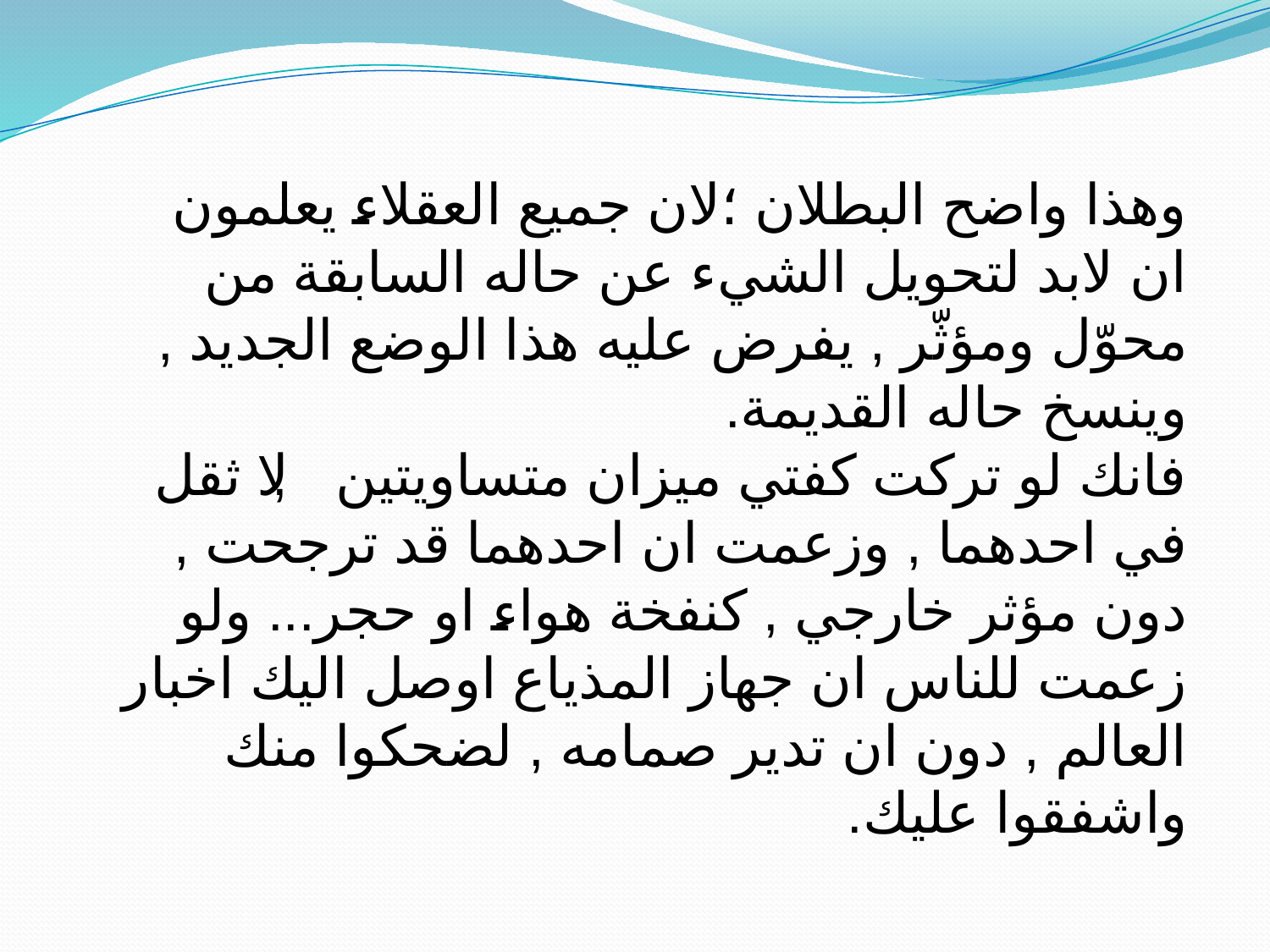

#
وهذا واضح البطلان ؛لان جميع العقلاء يعلمون ان لابد لتحويل الشيء عن حاله السابقة من محوّل ومؤثّر , يفرض عليه هذا الوضع الجديد , وينسخ حاله القديمة.
فانك لو تركت كفتي ميزان متساويتين , لا ثقل في احدهما , وزعمت ان احدهما قد ترجحت , دون مؤثر خارجي , كنفخة هواء او حجر... ولو زعمت للناس ان جهاز المذياع اوصل اليك اخبار العالم , دون ان تدير صمامه , لضحكوا منك واشفقوا عليك.